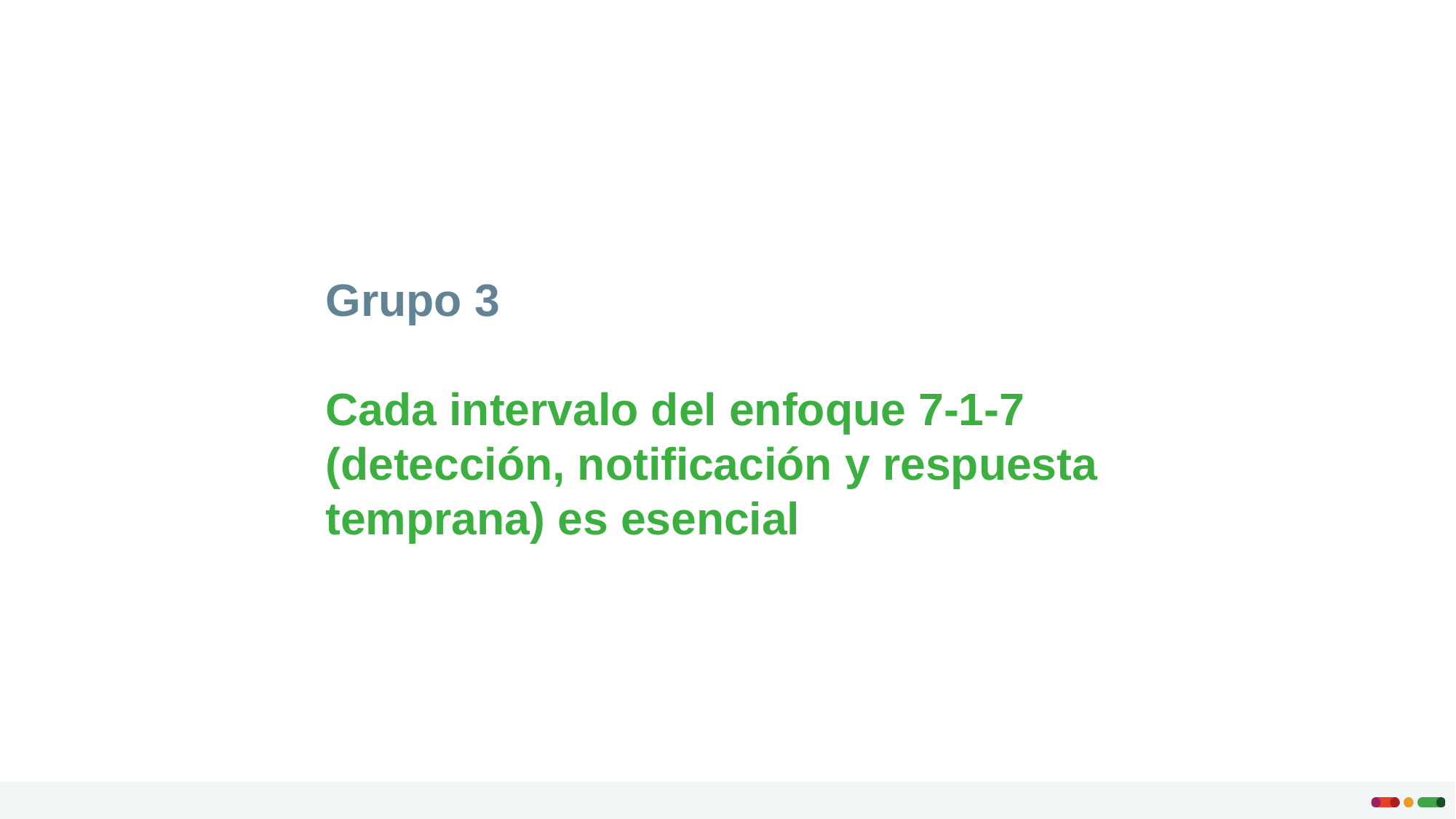

Grupo 3

Cada intervalo del enfoque 7-1-7 (detección, notificación y respuesta temprana) es esencial